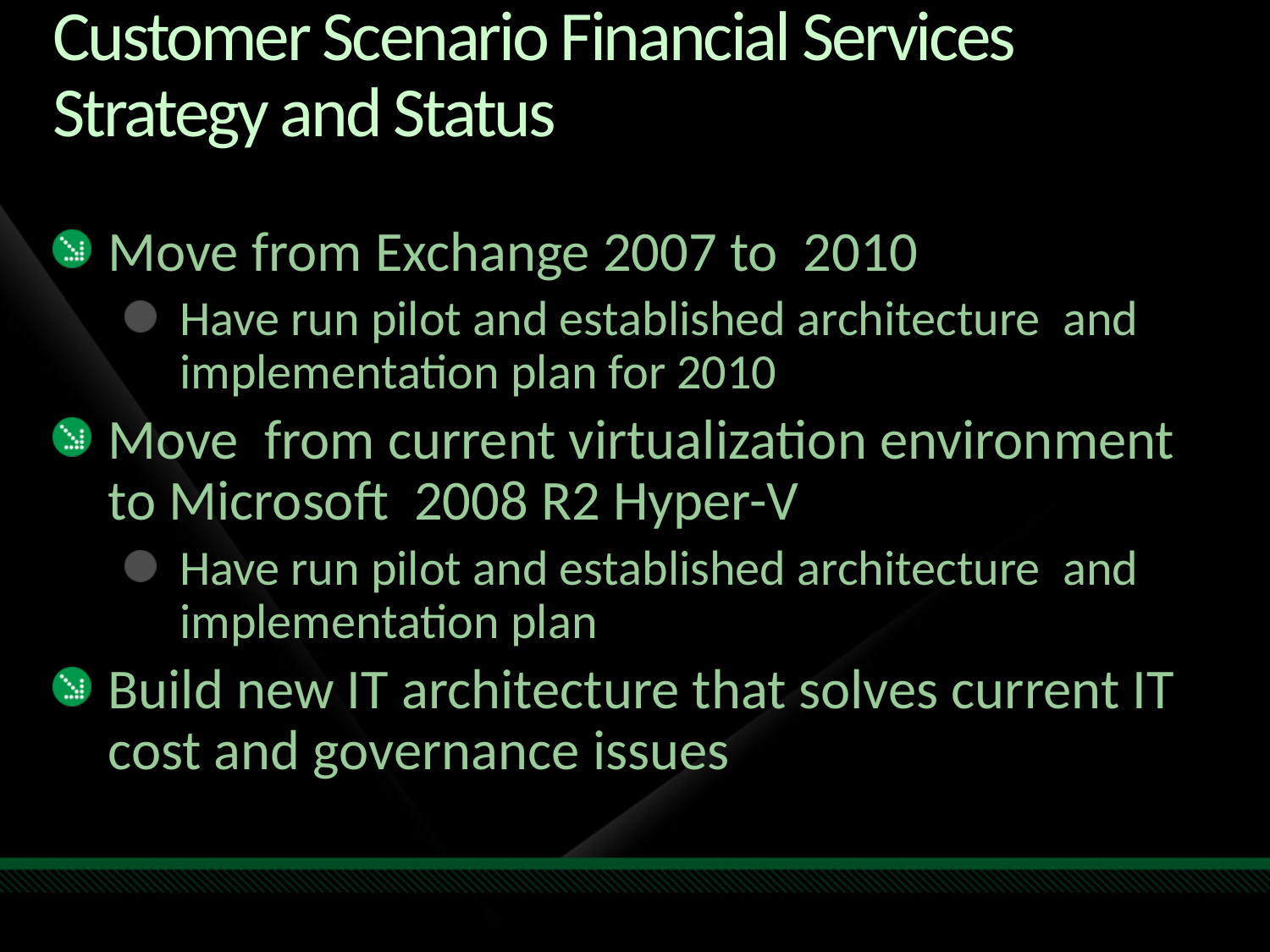

# Customer Scenario Financial Services Strategy and Status
Move from Exchange 2007 to  2010
Have run pilot and established architecture  and implementation plan for 2010
Move  from current virtualization environment to Microsoft  2008 R2 Hyper-V
Have run pilot and established architecture  and implementation plan
Build new IT architecture that solves current IT cost and governance issues